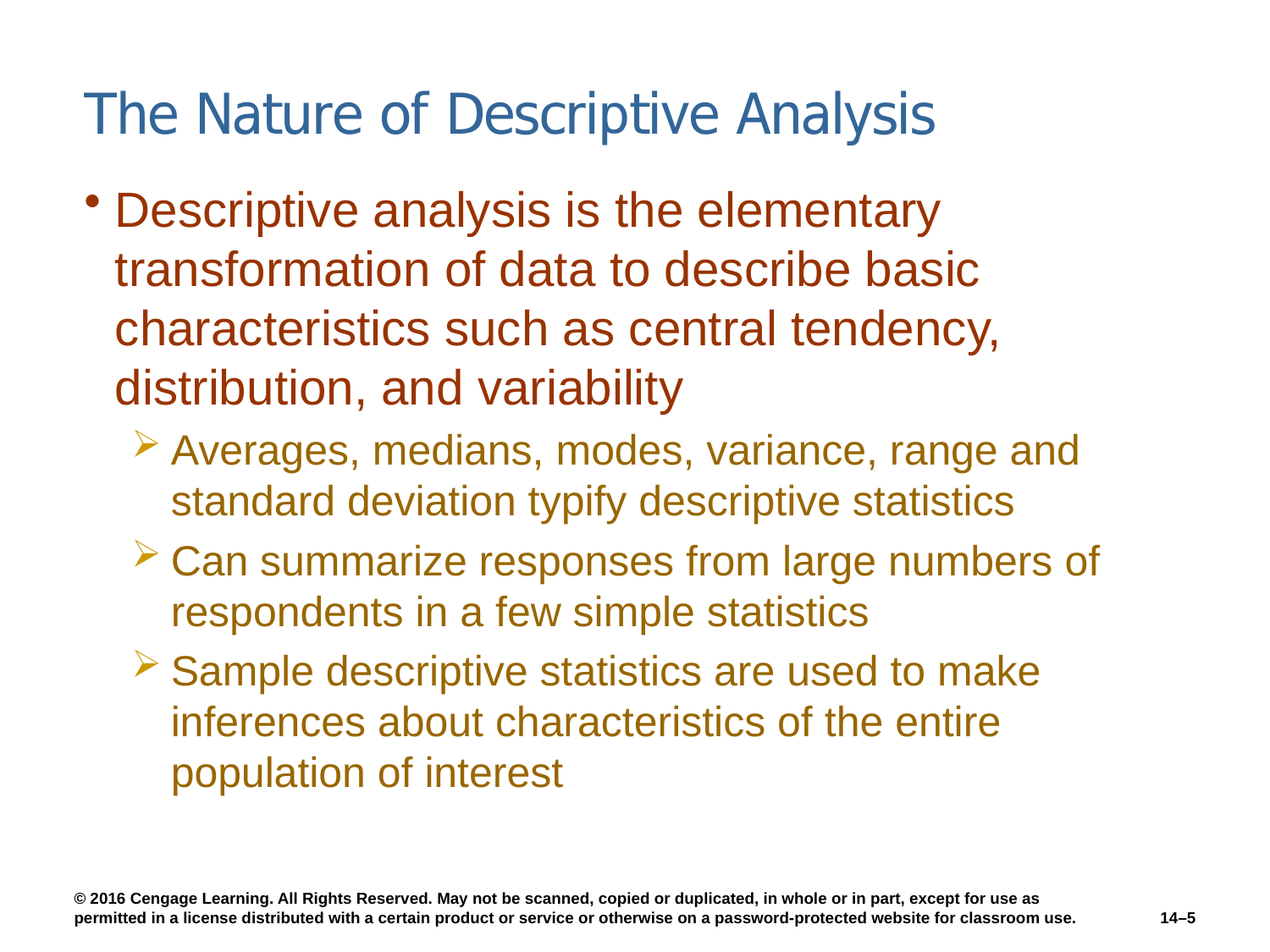

# The Nature of Descriptive Analysis
Descriptive analysis is the elementary transformation of data to describe basic characteristics such as central tendency, distribution, and variability
Averages, medians, modes, variance, range and standard deviation typify descriptive statistics
Can summarize responses from large numbers of respondents in a few simple statistics
Sample descriptive statistics are used to make inferences about characteristics of the entire population of interest
14–5
© 2016 Cengage Learning. All Rights Reserved. May not be scanned, copied or duplicated, in whole or in part, except for use as permitted in a license distributed with a certain product or service or otherwise on a password-protected website for classroom use.